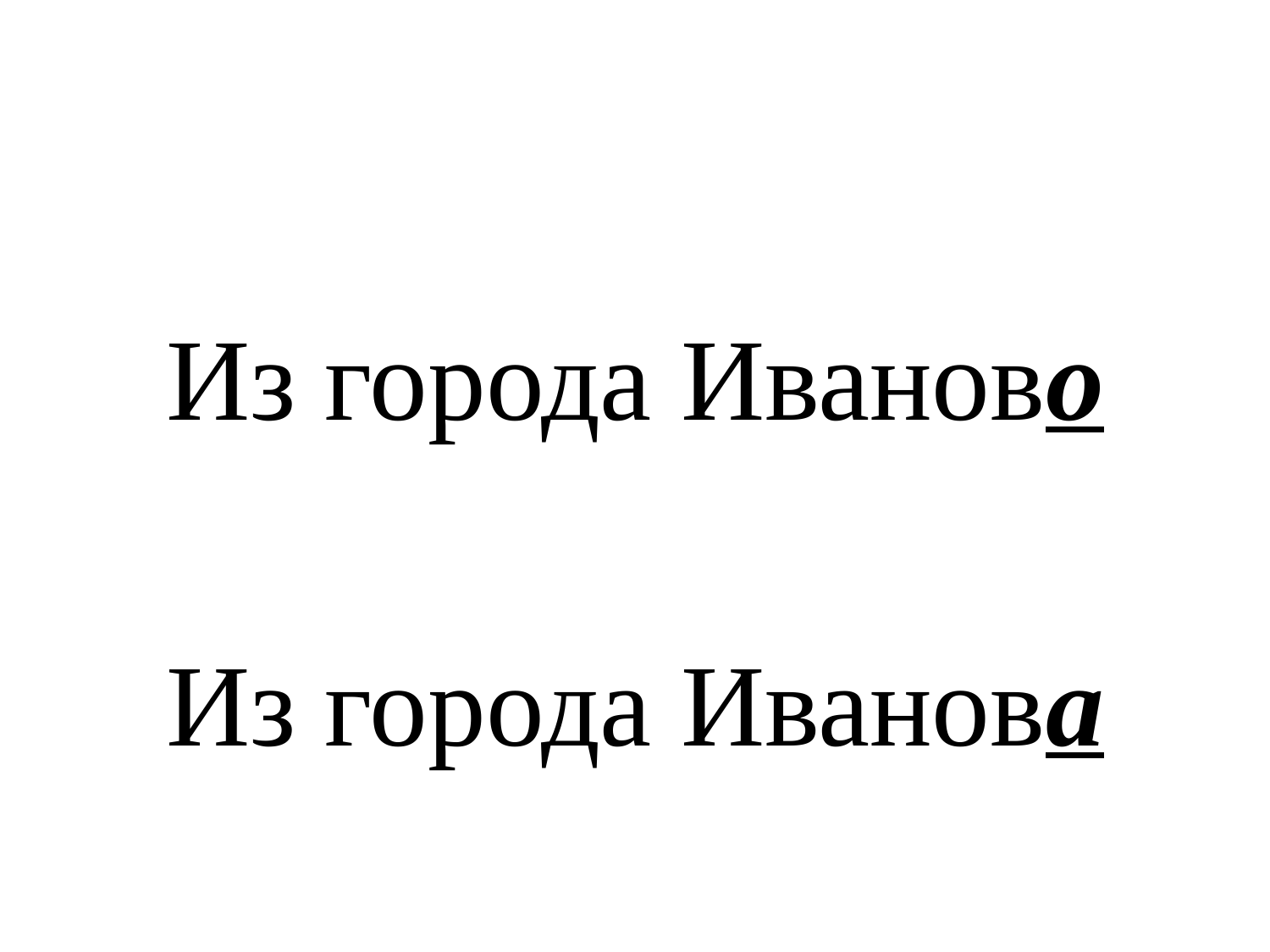

#
Из города Иваново

Из города Иванова